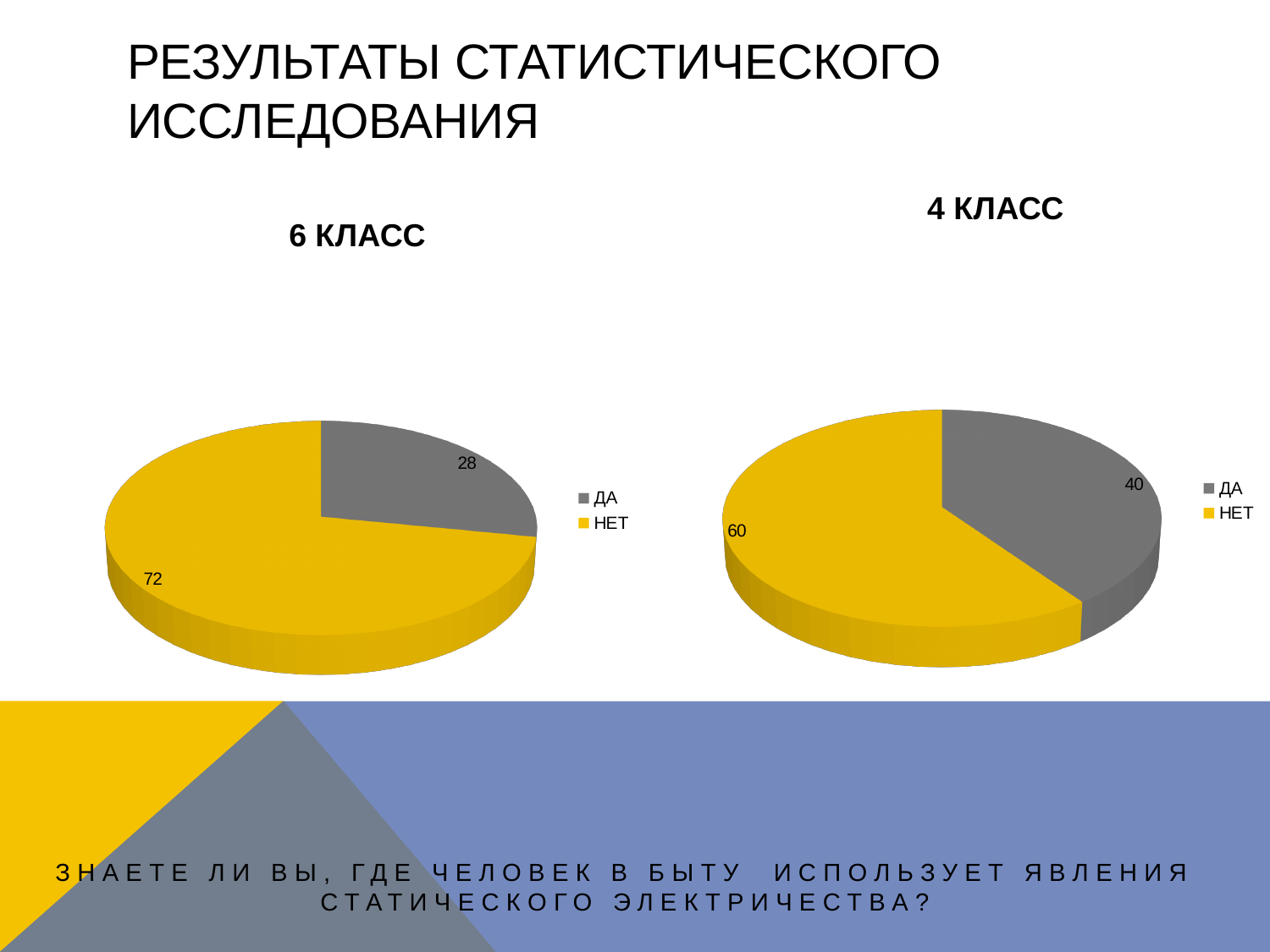

# РЕЗУЛЬТАТЫ СТАТИСТИЧЕСКОГО ИССЛЕДОВАНИЯ

[unsupported chart]

[unsupported chart]

Знаете ли Вы, где человек в быту  использует явления статического электричества?